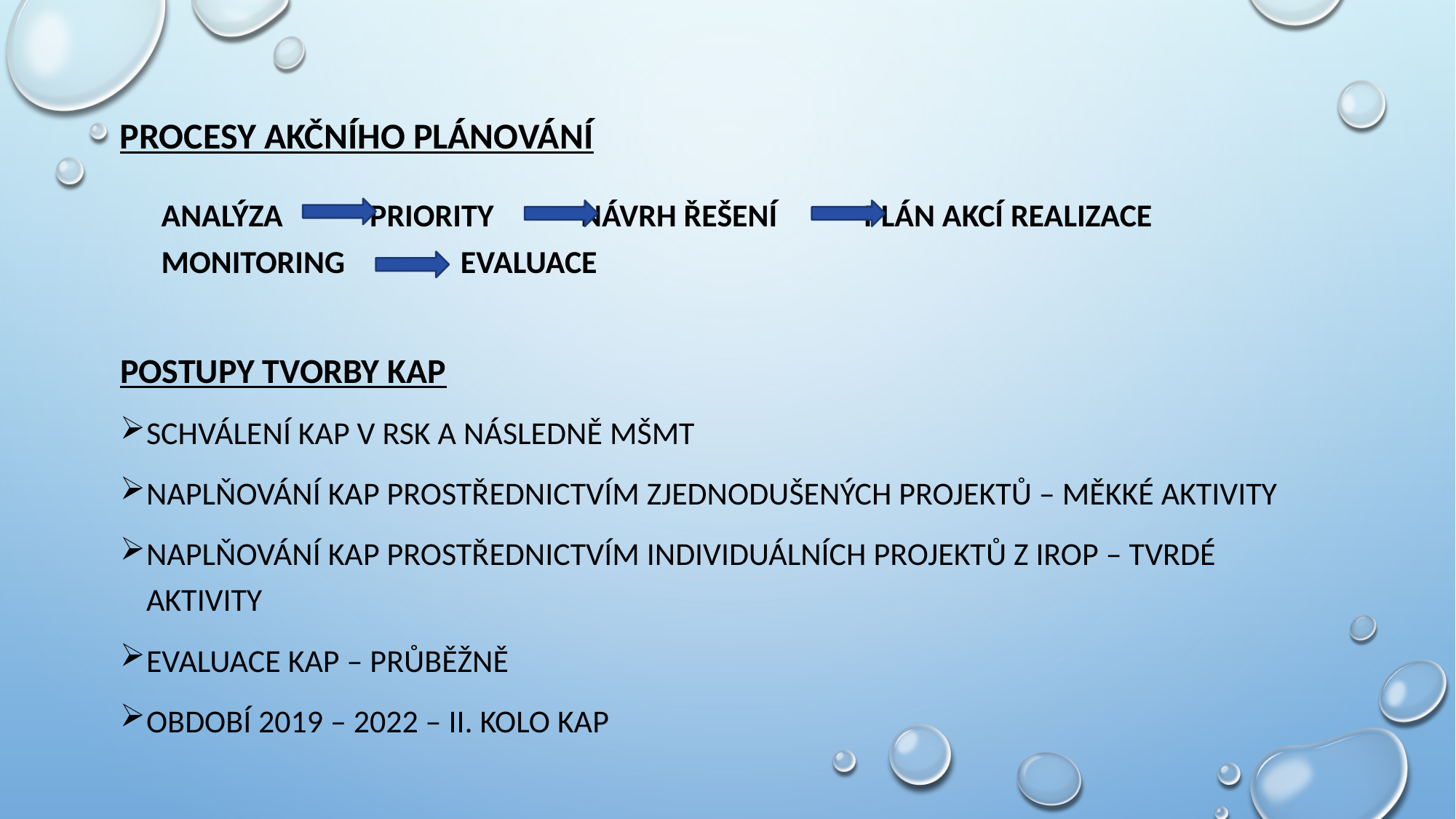

# procesy akčního plánování
Analýza            Priority            Návrh řešení            Plán akcí Realizace Monitoring                Evaluace

Postupy tvorby kap
Schválení KAP v RSK a následně MŠMT
Naplňování KAP prostřednictvím zjednodušených projektů – měkké aktivity
Naplňování KAP prostřednictvím individuálních projektů z IROP – tvrdé aktivity
Evaluace KAP – průběžně
Období 2019 – 2022 – II. kolo KAP